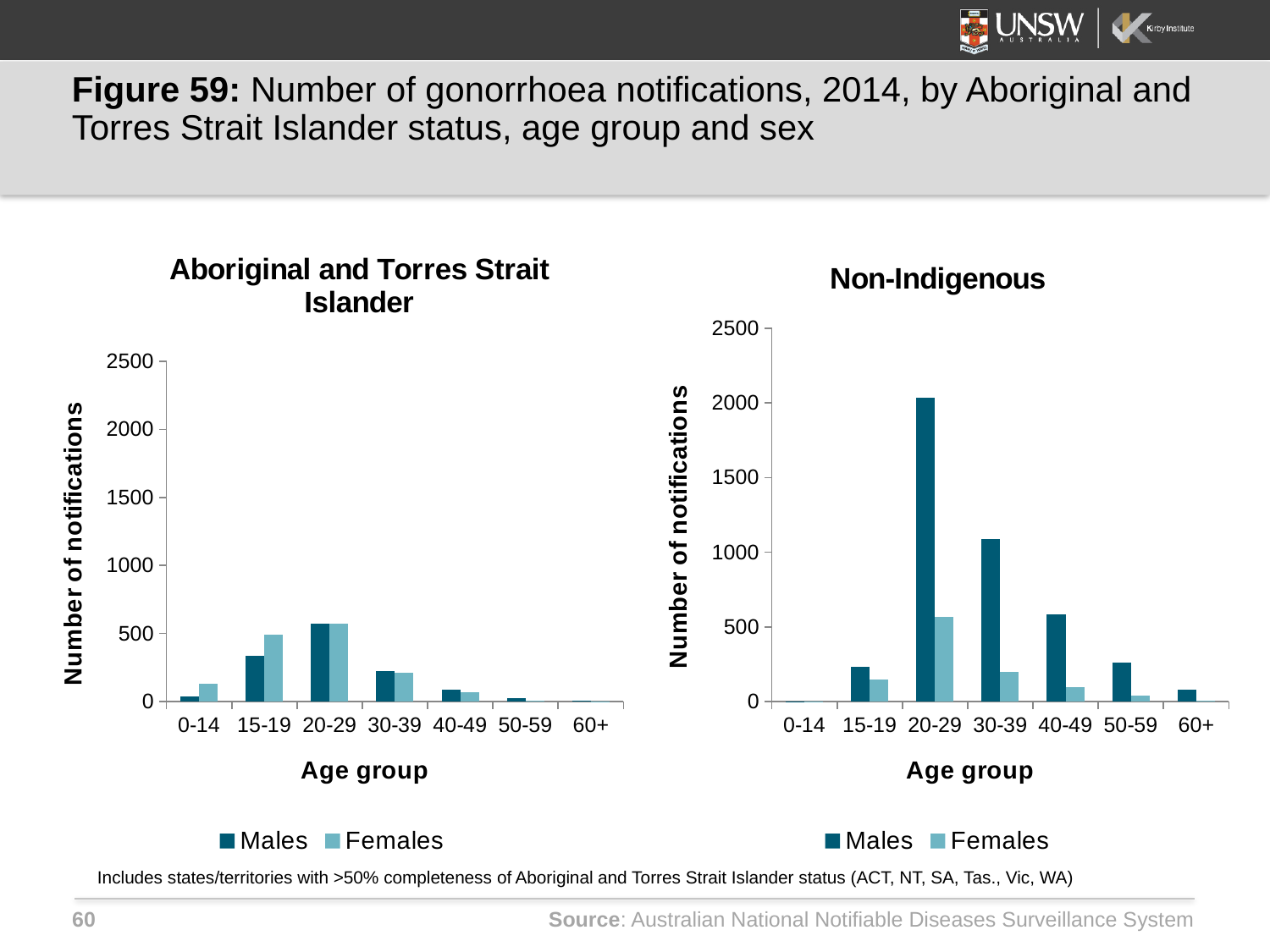

# Figure 59: Number of gonorrhoea notifications, 2014, by Aboriginal and Torres Strait Islander status, age group and sex

### Chart: Aboriginal and Torres Strait Islander

| Category | Males | Females |
|---|---|---|
| 0-14 | 36.0 | 132.0 |
| 15-19 | 339.0 | 489.0 |
| 20-29 | 571.0 | 570.0 |
| 30-39 | 222.0 | 213.0 |
| 40-49 | 90.0 | 71.0 |
| 50-59 | 28.0 | 9.0 |
| 60+ | 7.0 | 1.0 |

### Chart: Non-Indigenous

| Category | Males | Females |
|---|---|---|
| 0-14 | 1.0 | 4.0 |
| 15-19 | 233.0 | 148.0 |
| 20-29 | 2036.0 | 565.0 |
| 30-39 | 1091.0 | 197.0 |
| 40-49 | 587.0 | 96.0 |
| 50-59 | 262.0 | 39.0 |
| 60+ | 83.0 | 6.0 |
Includes states/territories with >50% completeness of Aboriginal and Torres Strait Islander status (ACT, NT, SA, Tas., Vic, WA)
Source: Australian National Notifiable Diseases Surveillance System

60